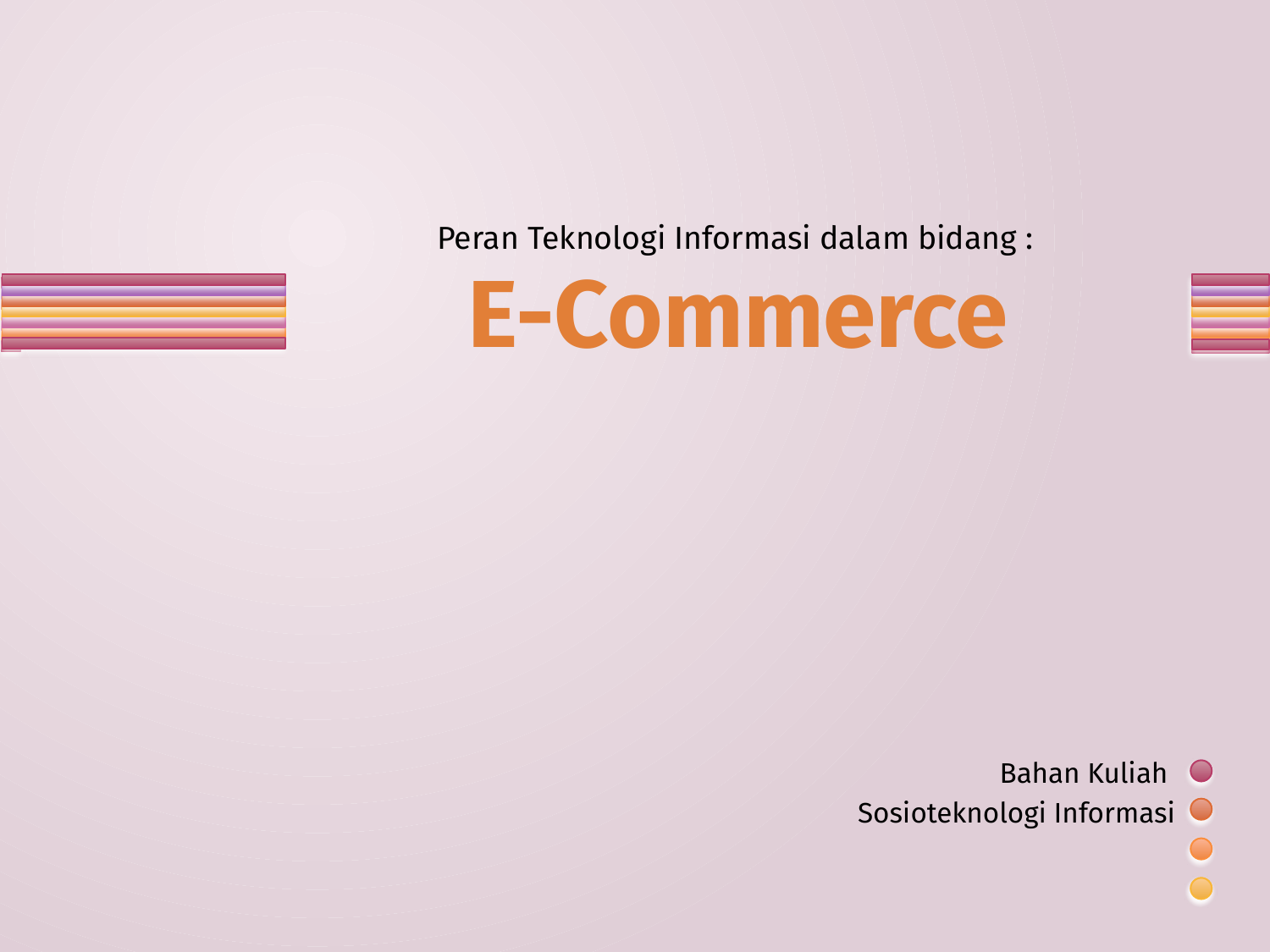

# E-Commerce
Peran Teknologi Informasi dalam bidang :
Bahan Kuliah
Sosioteknologi Informasi